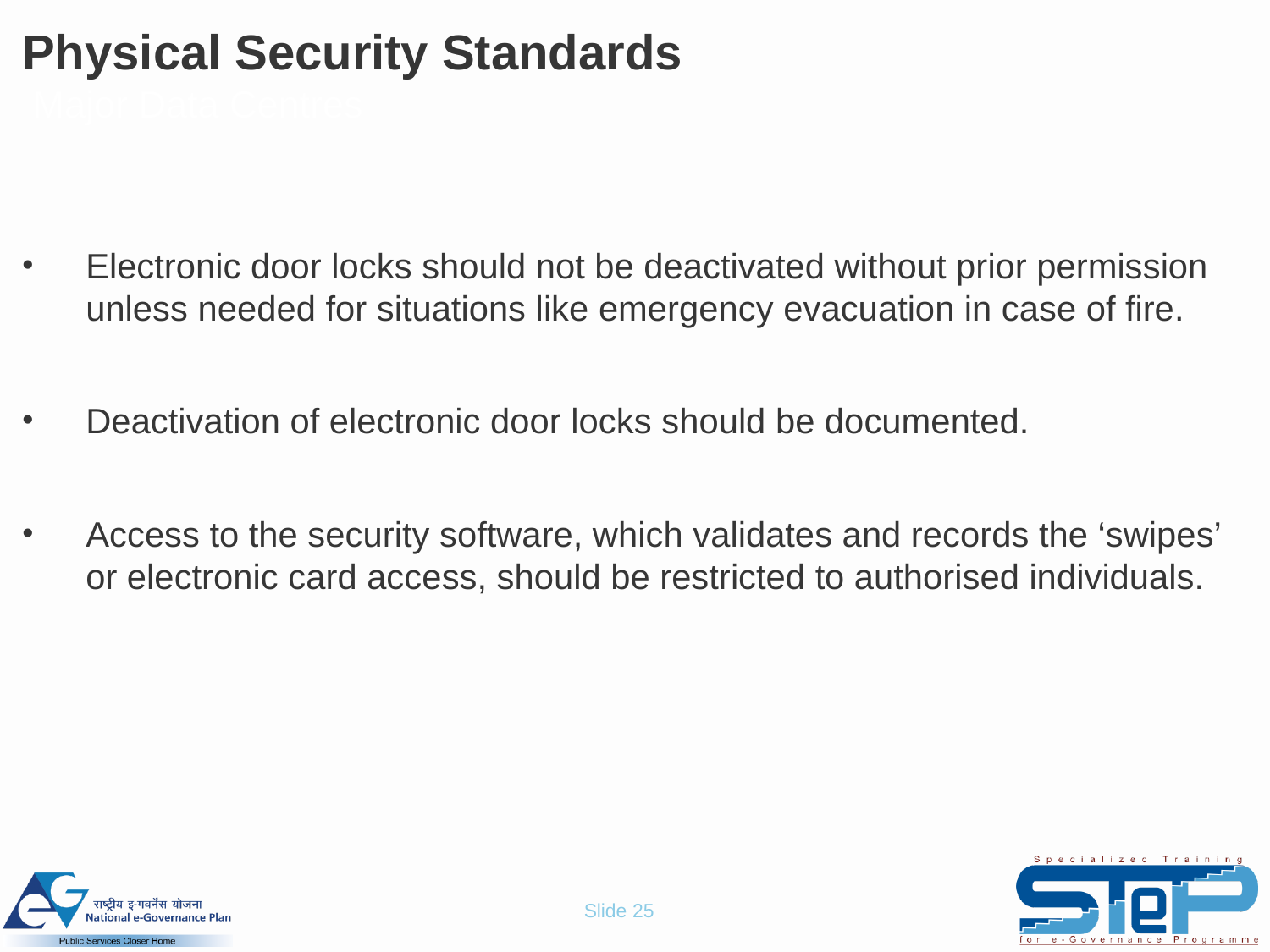

# Physical Security Standards Major Data Centres
Electronic door locks should not be deactivated without prior permission unless needed for situations like emergency evacuation in case of fire.

Deactivation of electronic door locks should be documented.

Access to the security software, which validates and records the ‘swipes’ or electronic card access, should be restricted to authorised individuals.